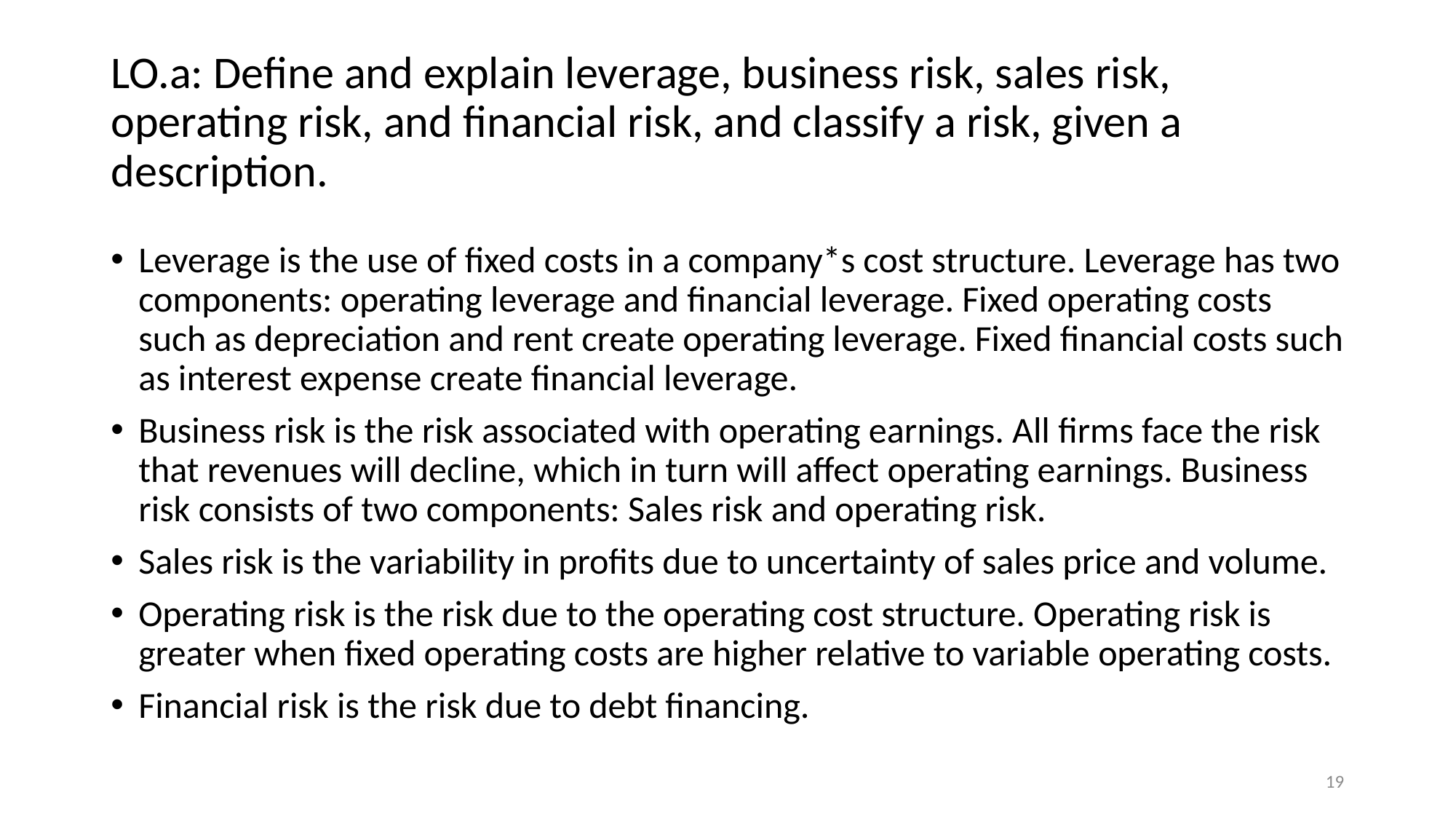

# LO.a: Define and explain leverage, business risk, sales risk, operating risk, and financial risk, and classify a risk, given a description.
Leverage is the use of fixed costs in a company*s cost structure. Leverage has two components: operating leverage and financial leverage. Fixed operating costs such as depreciation and rent create operating leverage. Fixed financial costs such as interest expense create financial leverage.
Business risk is the risk associated with operating earnings. All firms face the risk that revenues will decline, which in turn will affect operating earnings. Business risk consists of two components: Sales risk and operating risk.
Sales risk is the variability in profits due to uncertainty of sales price and volume.
Operating risk is the risk due to the operating cost structure. Operating risk is greater when fixed operating costs are higher relative to variable operating costs.
Financial risk is the risk due to debt financing.
19